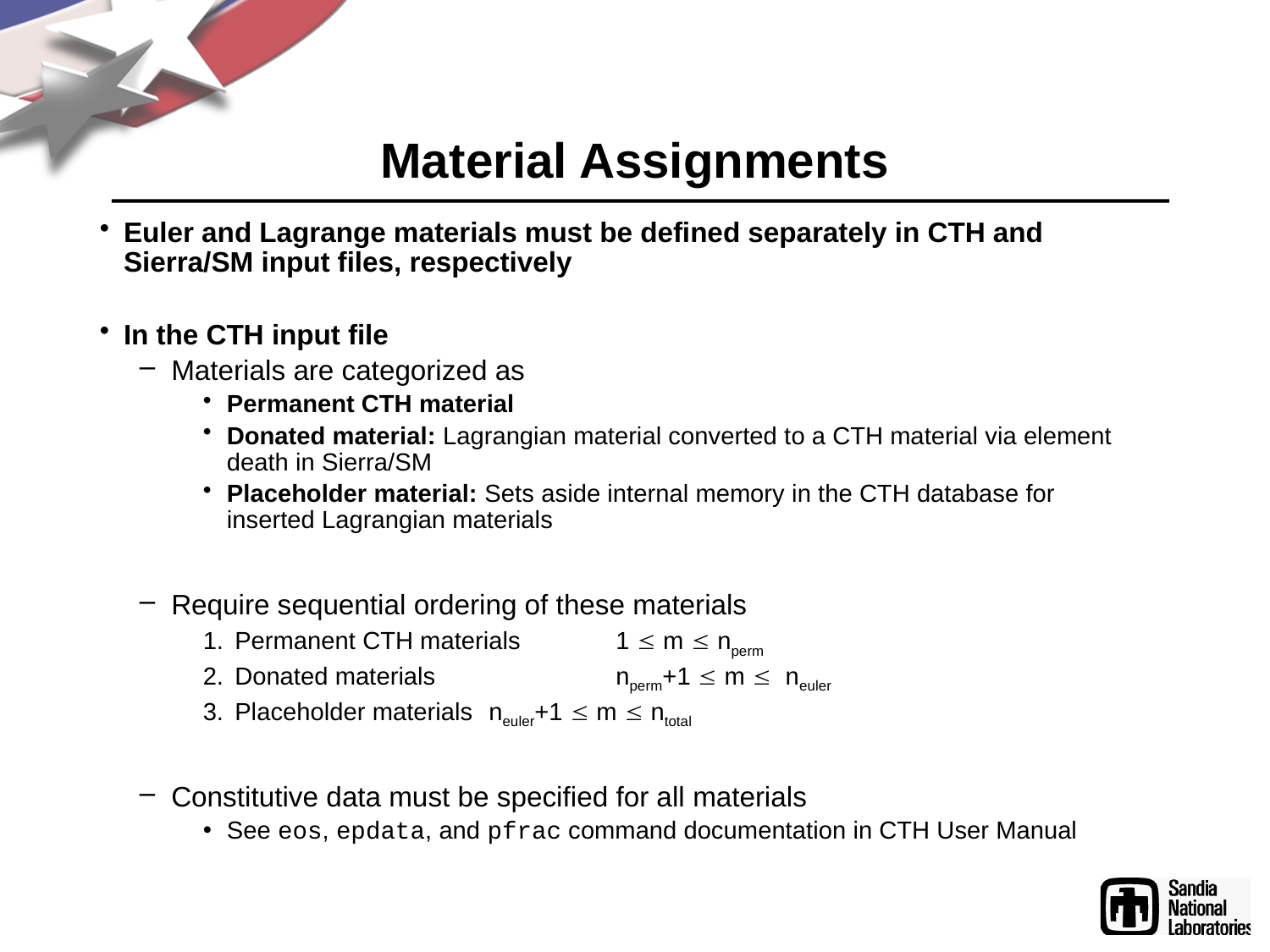

# Material Assignments
Euler and Lagrange materials must be defined separately in CTH and Sierra/SM input files, respectively

In the CTH input file
Materials are categorized as
Permanent CTH material
Donated material: Lagrangian material converted to a CTH material via element death in Sierra/SM
Placeholder material: Sets aside internal memory in the CTH database for inserted Lagrangian materials

Require sequential ordering of these materials
Permanent CTH materials	1 ≤ m ≤ nperm
Donated materials  		nperm+1 ≤ m ≤  neuler
Placeholder materials  	neuler+1 ≤ m ≤ ntotal

Constitutive data must be specified for all materials
See eos, epdata, and pfrac command documentation in CTH User Manual